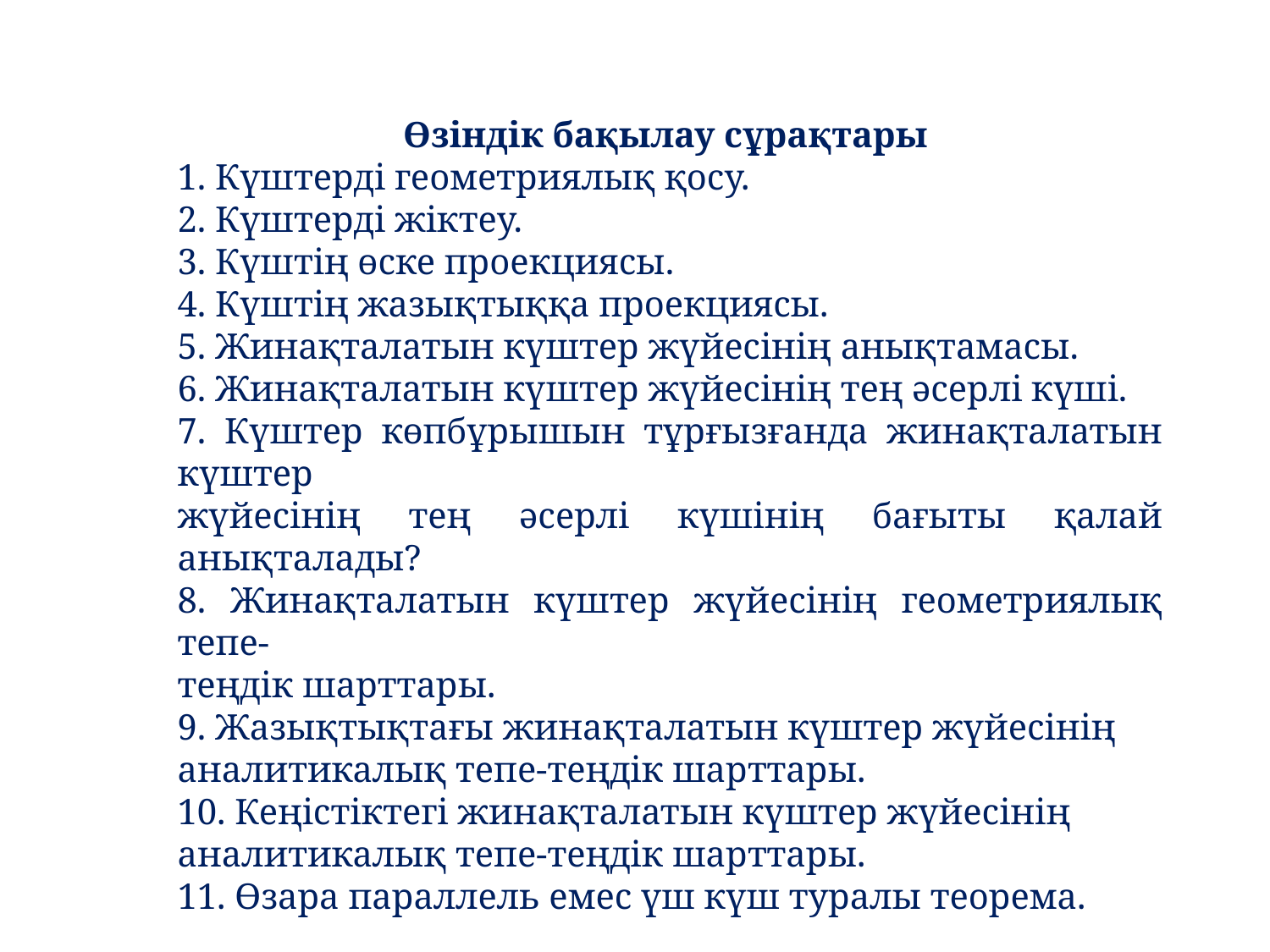

Өзіндік бақылау сұрақтары
1. Күштерді геометриялық қосу.
2. Күштерді жіктеу.
3. Күштің өске проекциясы.
4. Күштің жазықтыққа проекциясы.
5. Жинақталатын күштер жүйесінің анықтамасы.
6. Жинақталатын күштер жүйесінің тең әсерлі күші.
7. Күштер көпбұрышын тұрғызғанда жинақталатын күштер
жүйесінің тең әсерлі күшінің бағыты қалай анықталады?
8. Жинақталатын күштер жүйесінің геометриялық тепе-
теңдік шарттары.
9. Жазықтықтағы жинақталатын күштер жүйесінің
аналитикалық тепе-теңдік шарттары.
10. Кеңістіктегі жинақталатын күштер жүйесінің
аналитикалық тепе-теңдік шарттары.
11. Өзара параллель емес үш күш туралы теорема.